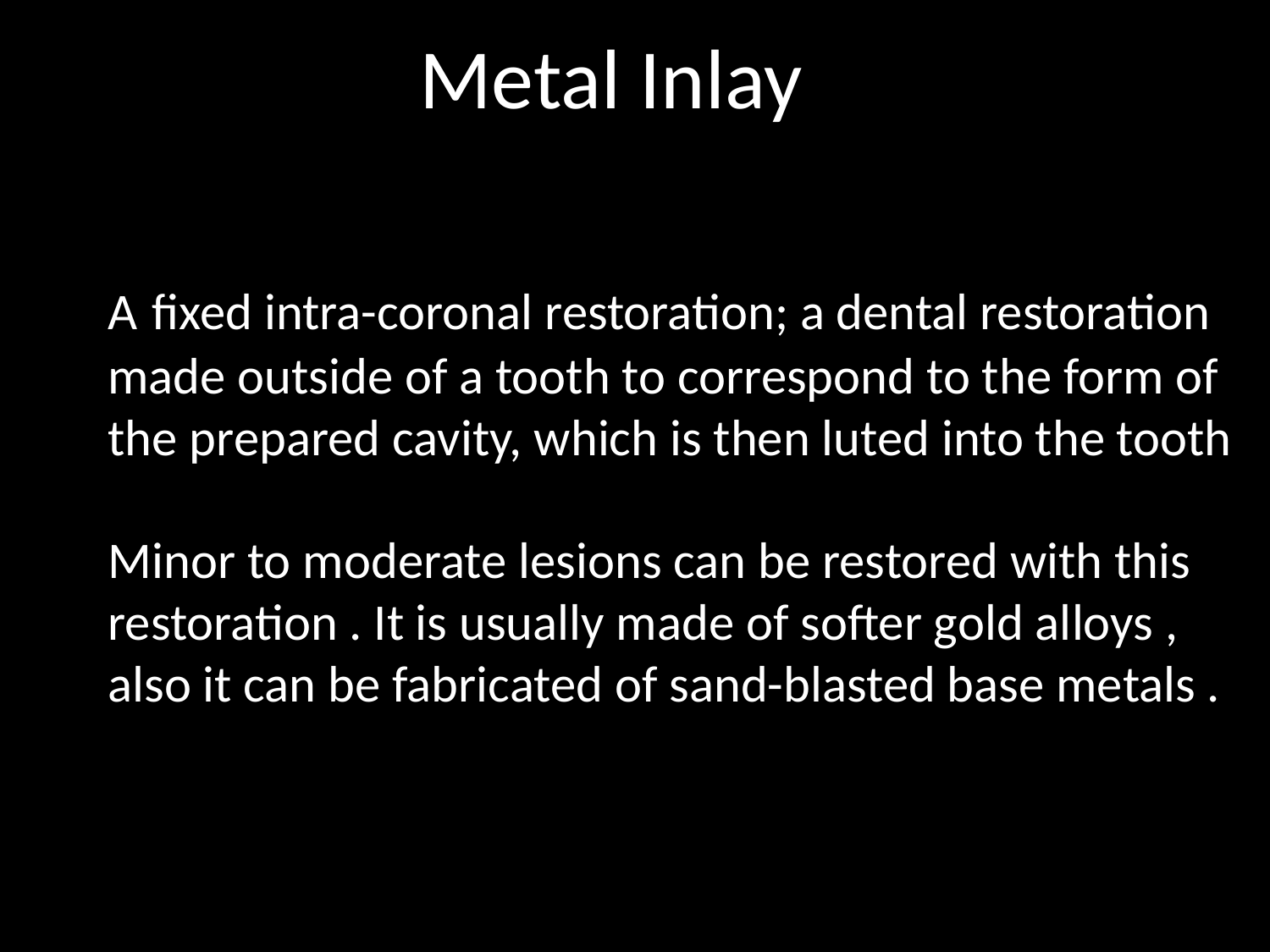

Metal Inlay
# A fixed intra-coronal restoration; a dental restoration made outside of a tooth to correspond to the form of the prepared cavity, which is then luted into the tooth Minor to moderate lesions can be restored with this restoration . It is usually made of softer gold alloys , also it can be fabricated of sand-blasted base metals .